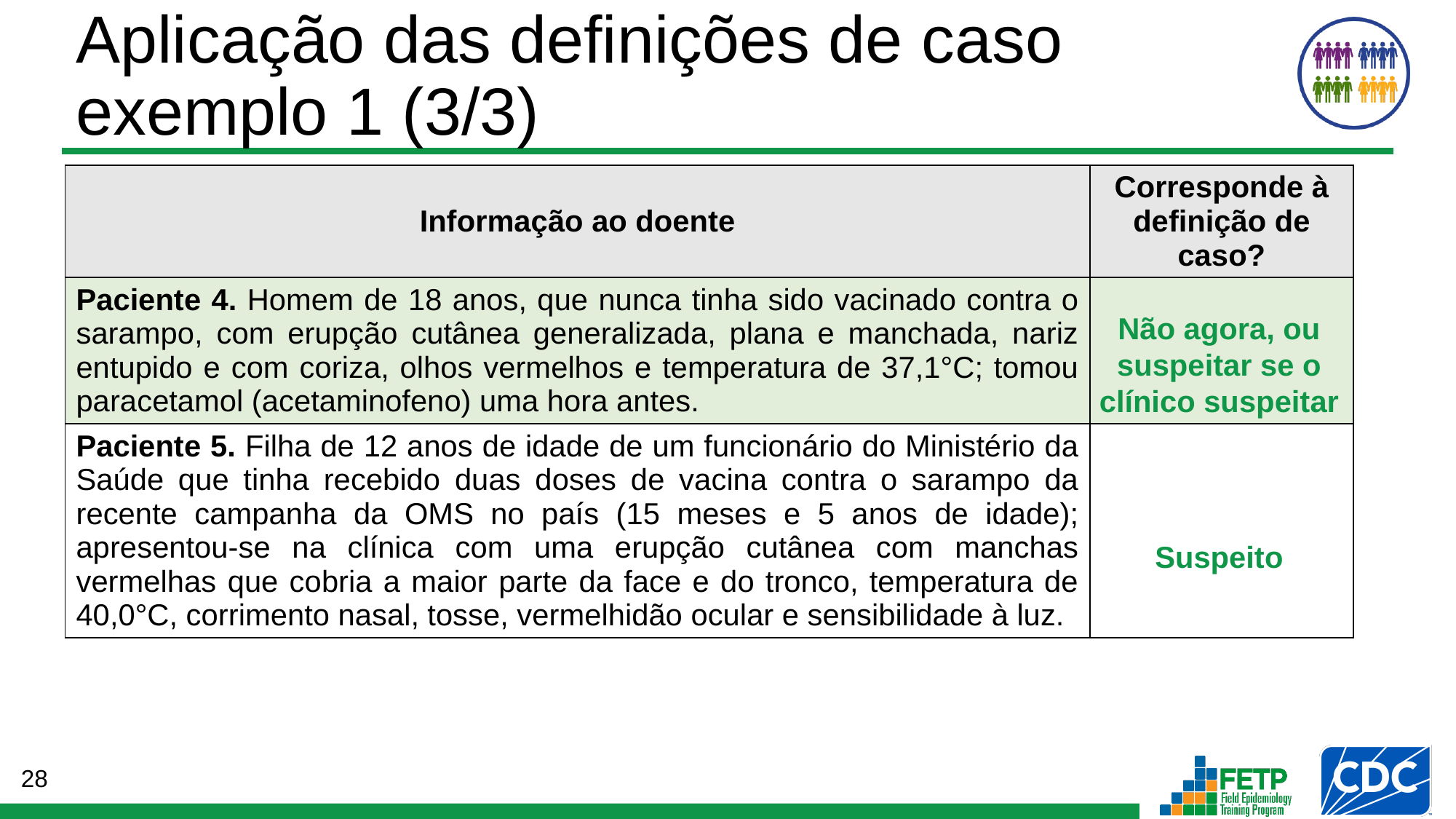

Aplicação das definições de caso exemplo 1 (3/3)
| Informação ao doente | Corresponde à definição de caso? |
| --- | --- |
| Paciente 4. Homem de 18 anos, que nunca tinha sido vacinado contra o sarampo, com erupção cutânea generalizada, plana e manchada, nariz entupido e com coriza, olhos vermelhos e temperatura de 37,1°C; tomou paracetamol (acetaminofeno) uma hora antes. |  |
| Paciente 5. Filha de 12 anos de idade de um funcionário do Ministério da Saúde que tinha recebido duas doses de vacina contra o sarampo da recente campanha da OMS no país (15 meses e 5 anos de idade); apresentou-se na clínica com uma erupção cutânea com manchas vermelhas que cobria a maior parte da face e do tronco, temperatura de 40,0°C, corrimento nasal, tosse, vermelhidão ocular e sensibilidade à luz. |  |
Não agora, ou suspeitar se o clínico suspeitar
Suspeito